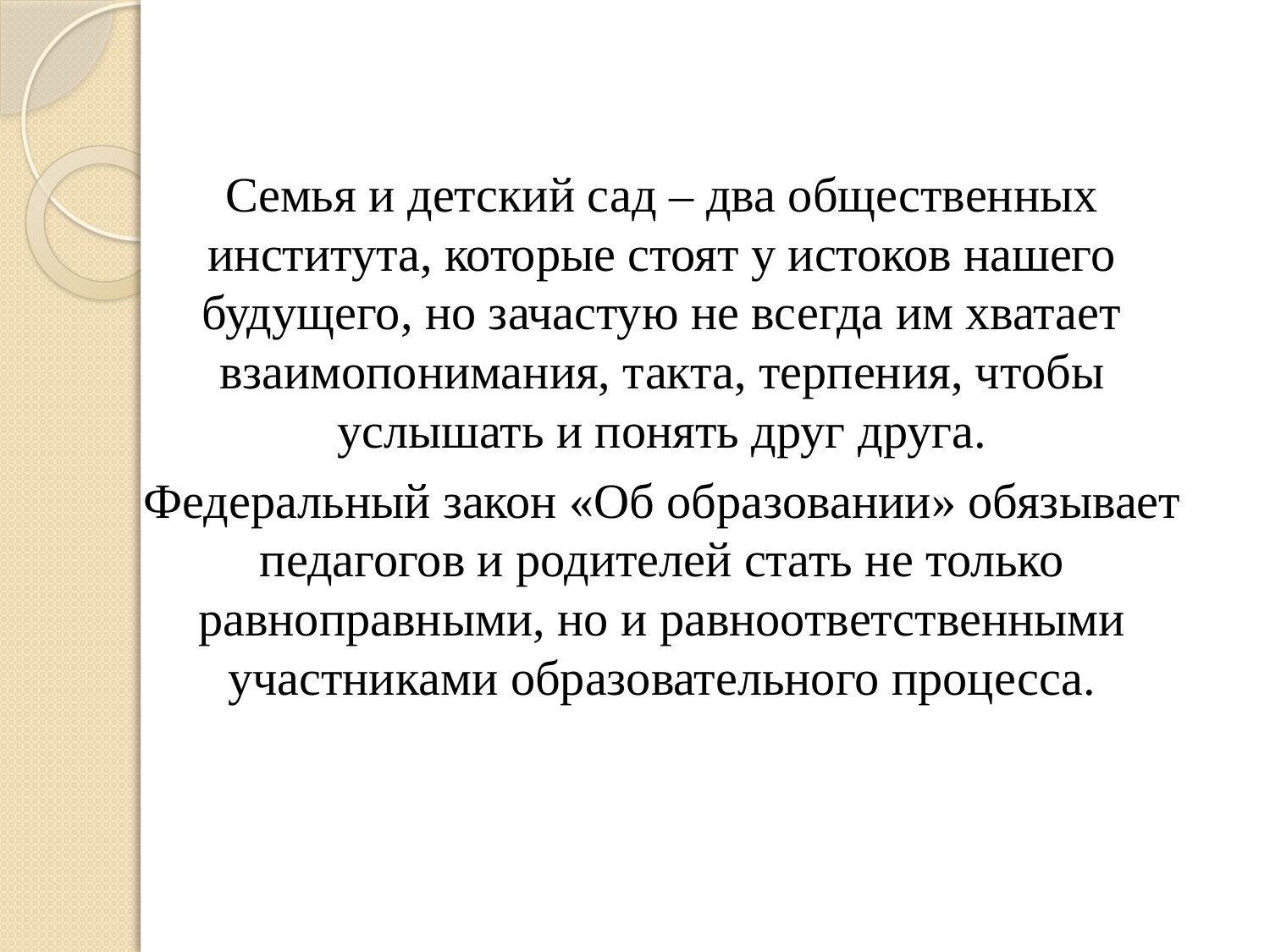

Семья и детский сад – два общественных института, которые стоят у истоков нашего будущего, но зачастую не всегда им хватает взаимопонимания, такта, терпения, чтобы услышать и понять друг друга.
	Федеральный закон «Об образовании» обязывает педагогов и родителей стать не только равноправными, но и равноответственными участниками образовательного процесса.